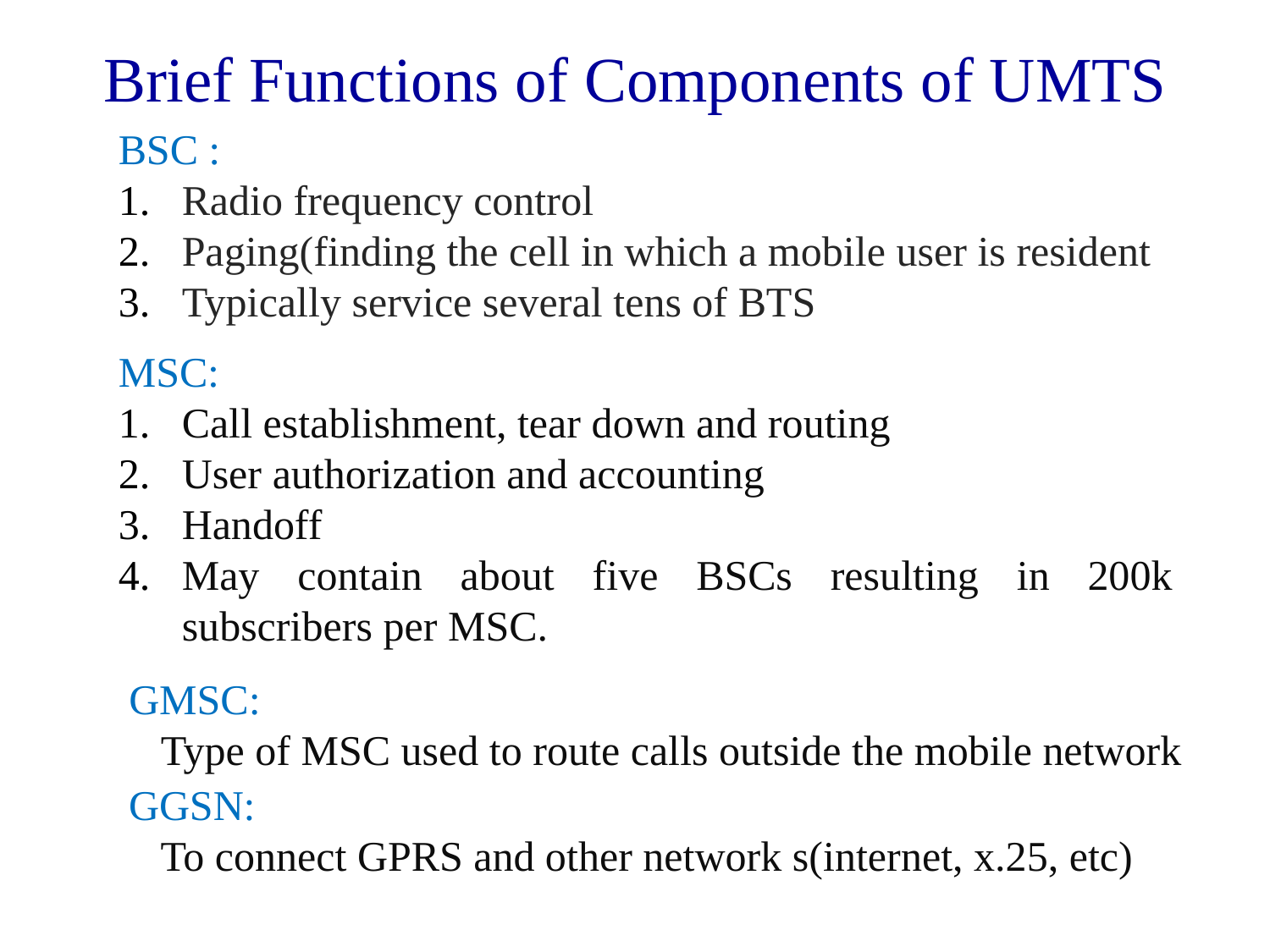

Brief Functions of Components of UMTS
BSC :
Radio frequency control
Paging(finding the cell in which a mobile user is resident
Typically service several tens of BTS
MSC:
Call establishment, tear down and routing
User authorization and accounting
Handoff
May contain about five BSCs resulting in 200k subscribers per MSC.
GMSC:
   Type of MSC used to route calls outside the mobile network
GGSN:
   To connect GPRS and other network s(internet, x.25, etc)